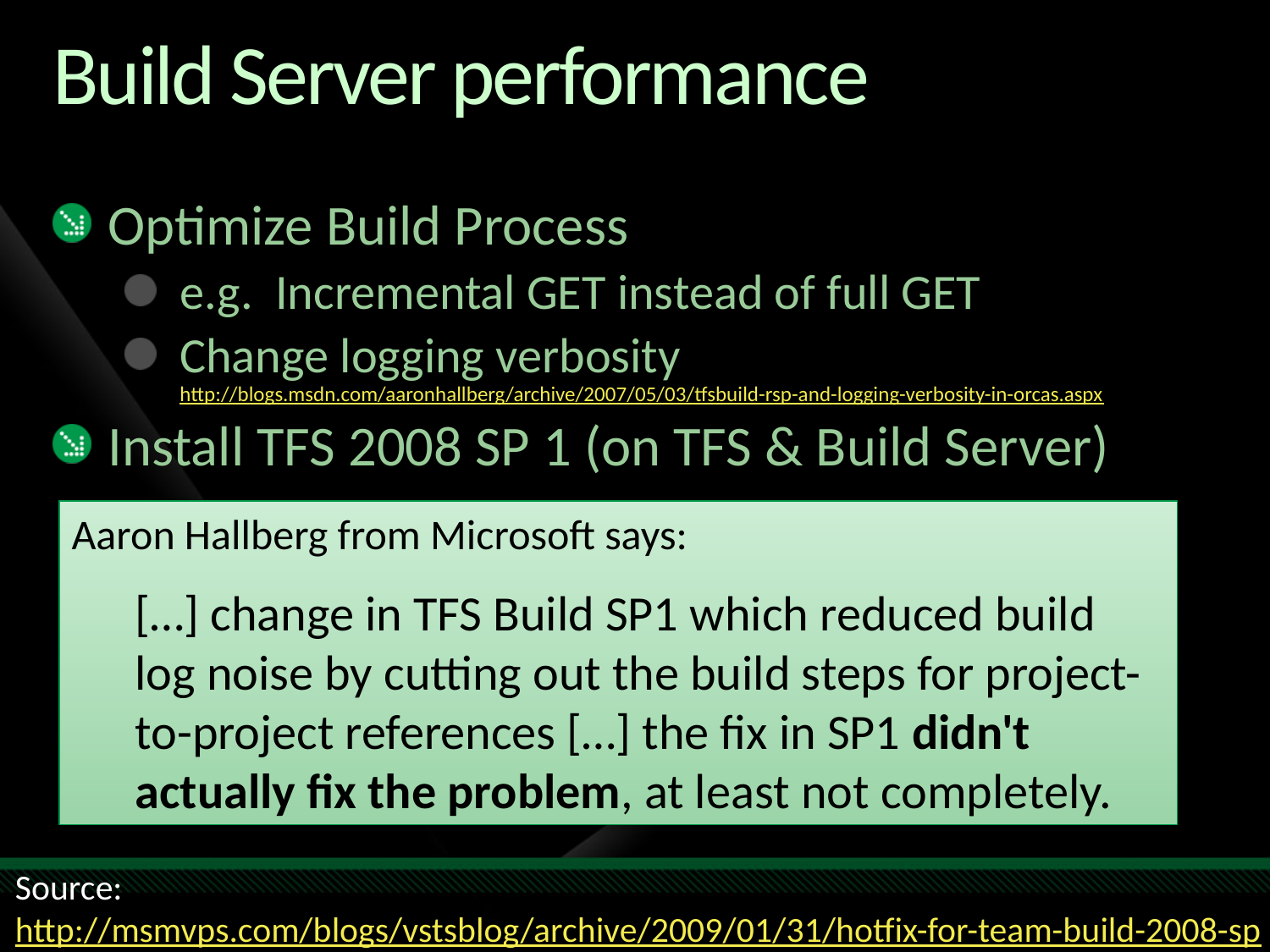

# Build Server performance
Optimize Build Process
e.g.  Incremental GET instead of full GET
Change logging verbosity
http://blogs.msdn.com/aaronhallberg/archive/2007/05/03/tfsbuild-rsp-and-logging-verbosity-in-orcas.aspx
Install TFS 2008 SP 1 (on TFS & Build Server)

Aaron Hallberg from Microsoft says:

[…] change in TFS Build SP1 which reduced build log noise by cutting out the build steps for project-to-project references […] the fix in SP1 didn't actually fix the problem, at least not completely.
Source: http://msmvps.com/blogs/vstsblog/archive/2009/01/31/hotfix-for-team-build-2008-sp1-reducing-project-to-project-references-in-build-log-kb958845.aspx